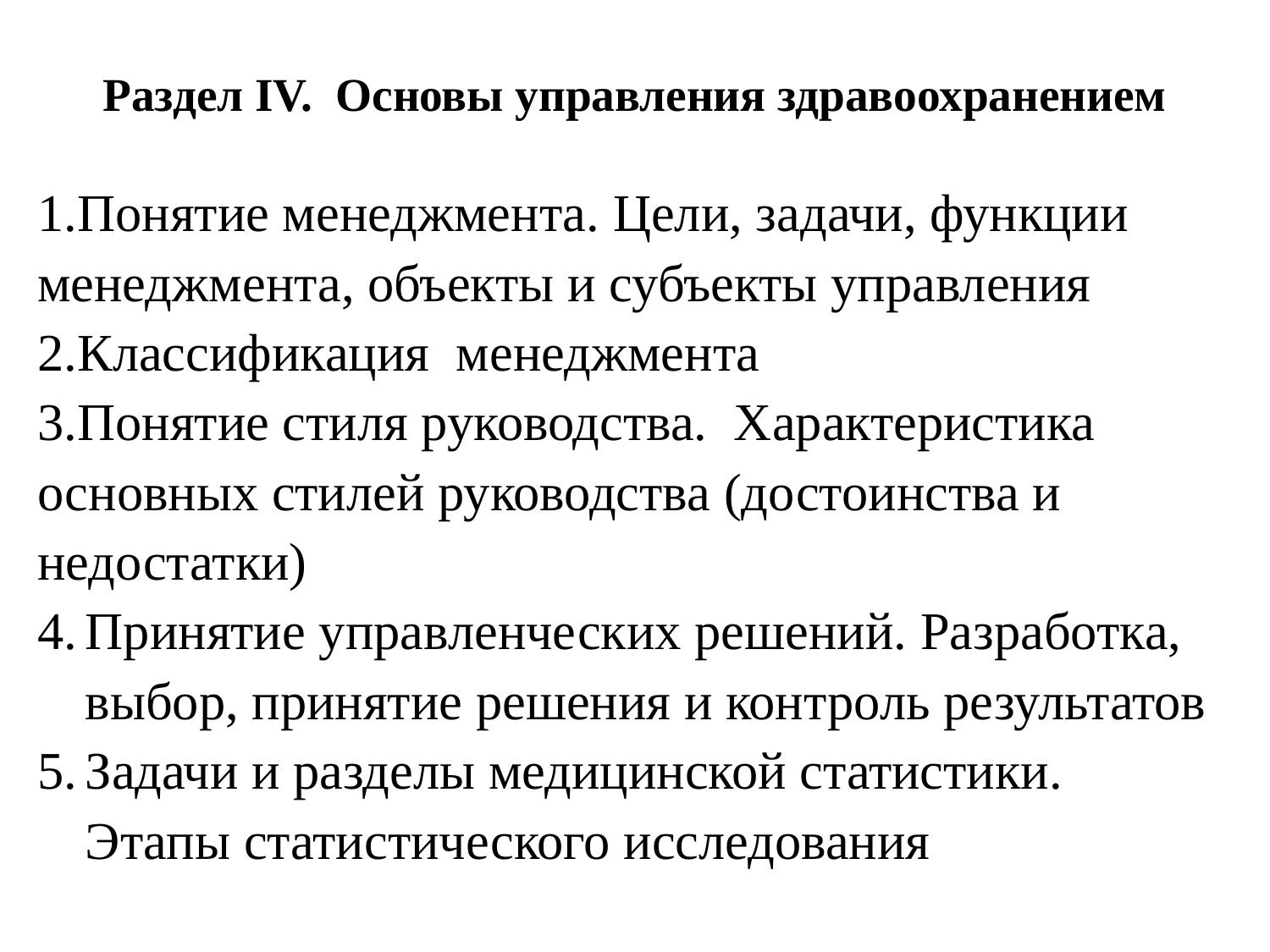

# Раздел IV.  Основы управления здравоохранением
Понятие менеджмента. Цели, задачи, функции менеджмента, объекты и субъекты управления
Классификация  менеджмента
Понятие стиля руководства.  Характеристика основных стилей руководства (достоинства и недостатки)
Принятие управленческих решений. Разработка, выбор, принятие решения и контроль результатов
Задачи и разделы медицинской статистики. Этапы статистического исследования